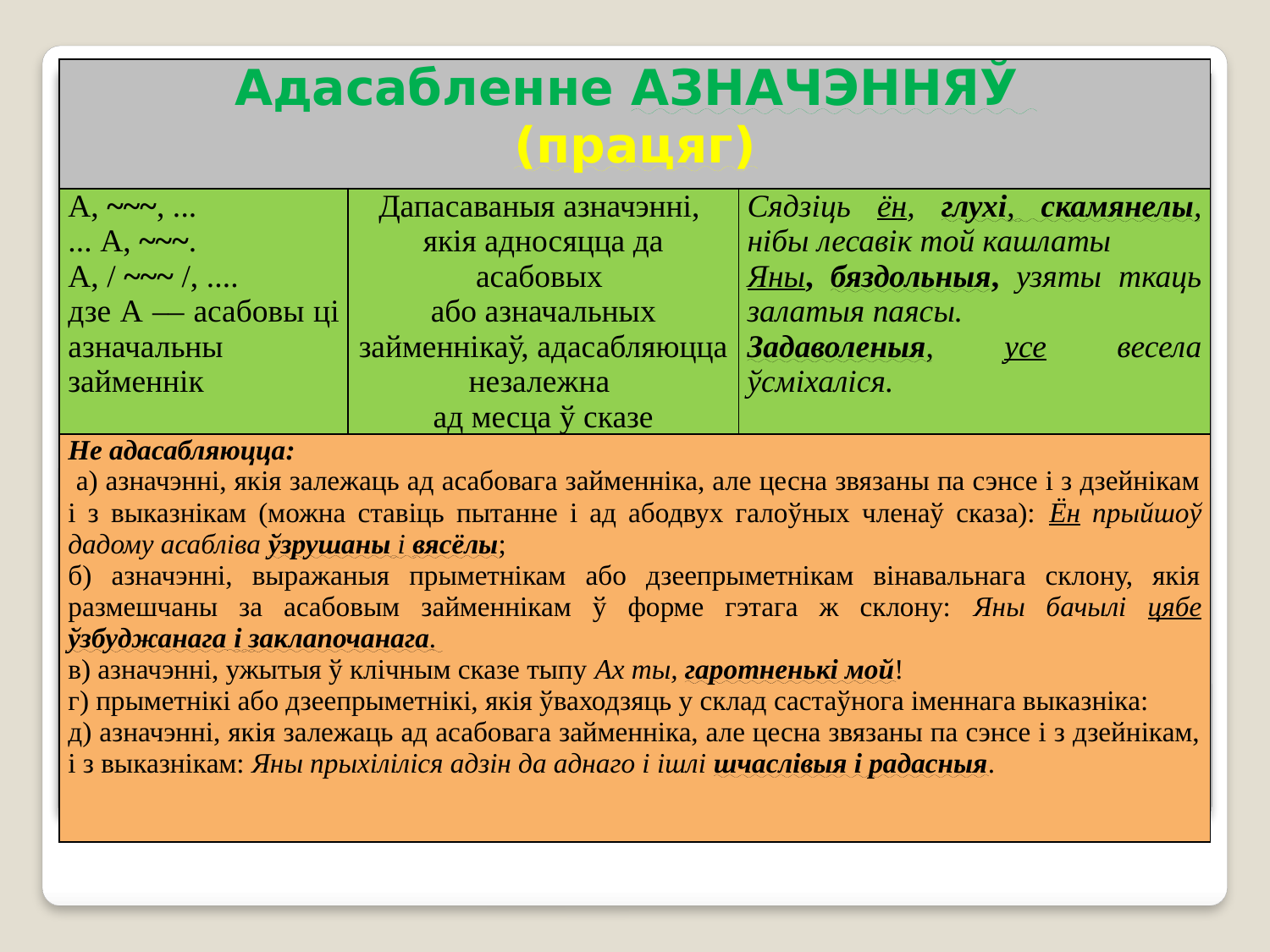

| Адасабленне АЗНАЧЭННЯЎ (працяг) |  |  |
| --- | --- | --- |
| А, ~~~, ... ... А, ~~~. А, / ~~~ /, .... дзе А –– асабовы ці азначальны займеннік | Дапасаваныя азначэнні, якія адносяцца да асабовых або азначальных займеннікаў, адасабляюцца незалежна ад месца ў сказе | Сядзіць ён, глухі, скамянелы, нібы лесавік той кашлаты Яны, бяздольныя, узяты ткаць залатыя паясы. Задаволеныя, усе весела ўсміхаліся. |
| Не адасабляюцца: а) азначэнні, якія залежаць ад асабовага займенніка, але цесна звязаны па сэнсе і з дзейнікам і з выказнікам (можна ставіць пытанне і ад абодвух галоўных членаў сказа): Ён прыйшоў дадому асабліва ўзрушаны і вясёлы; б) азначэнні, выражаныя прыметнікам або дзеепрыметнікам вінавальнага склону, якія размешчаны за асабовым займеннікам ў форме гэтага ж склону: Яны бачылі цябе ўзбуджанага і заклапочанага. в) азначэнні, ужытыя ў клічным сказе тыпу Ах ты, гаротненькі мой! г) прыметнікі або дзеепрыметнікі, якія ўваходзяць у склад састаўнога іменнага выказніка: д) азначэнні, якія залежаць ад асабовага займенніка, але цесна звязаны па сэнсе і з дзейнікам, і з выказнікам: Яны прыхіліліся адзін да аднаго і ішлі шчаслівыя і радасныя. |  |  |